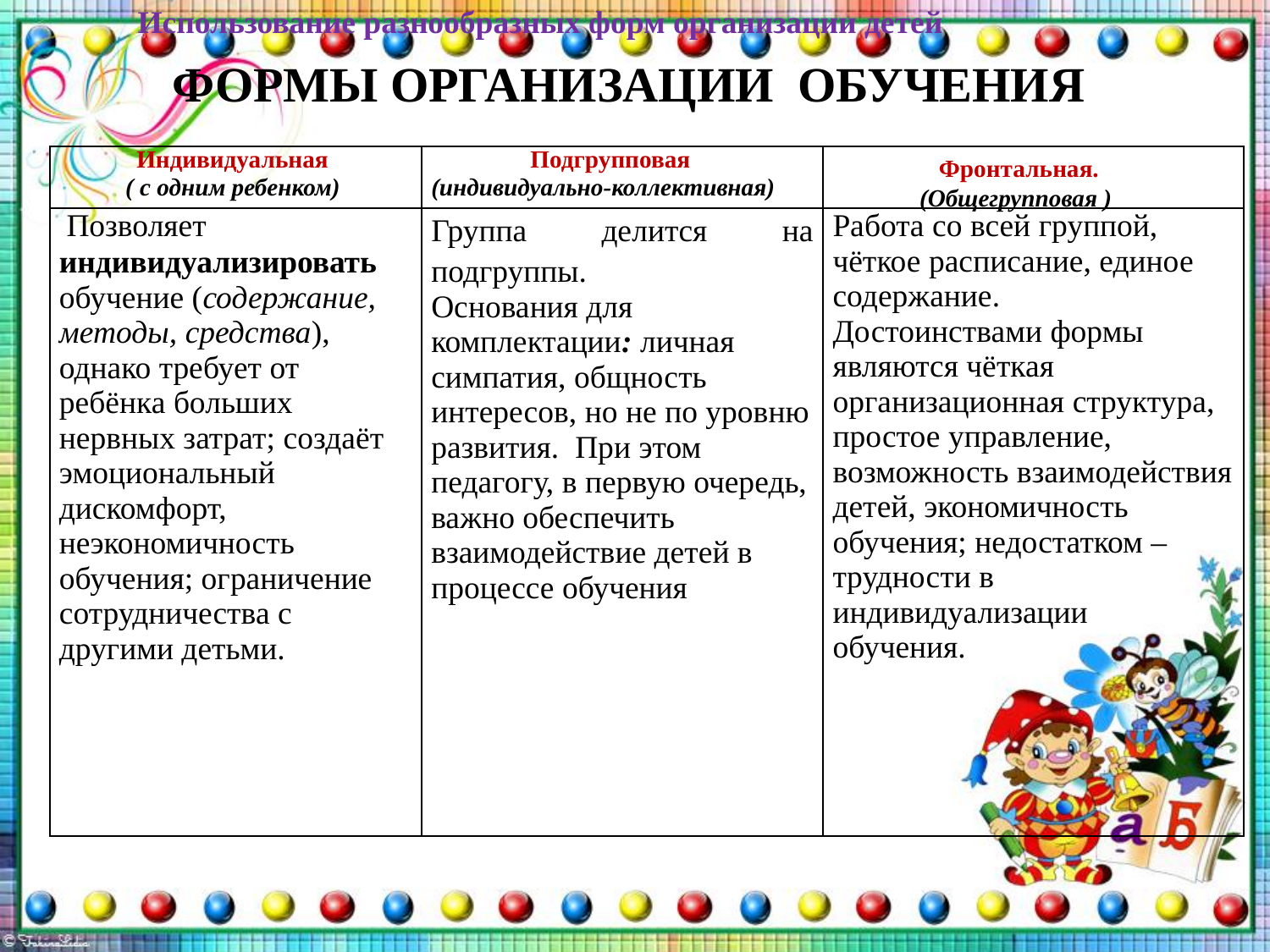

Использование разнообразных форм организации детей
ФОРМЫ ОРГАНИЗАЦИИ  ОБУЧЕНИЯ
| Индивидуальная ( с одним ребенком) | Подгрупповая (индивидуально-коллективная) |  |
| --- | --- | --- |
| Позволяет индивидуализировать обучение (содержание, методы, средства), однако требует от ребёнка больших нервных затрат; создаёт эмоциональный дискомфорт, неэкономичность обучения; ограничение сотрудничества с другими детьми. | Группа делится на подгруппы. Основания для комплектации: личная симпатия, общность интересов, но не по уровню развития. При этом педагогу, в первую очередь, важно обеспечить взаимодействие детей в процессе обучения | Работа со всей группой, чёткое расписание, единое содержание. Достоинствами формы являются чёткая организационная структура, простое управление, возможность взаимодействия детей, экономичность обучения; недостатком – трудности в индивидуализации обучения. |
Фронтальная.
(Общегрупповая )